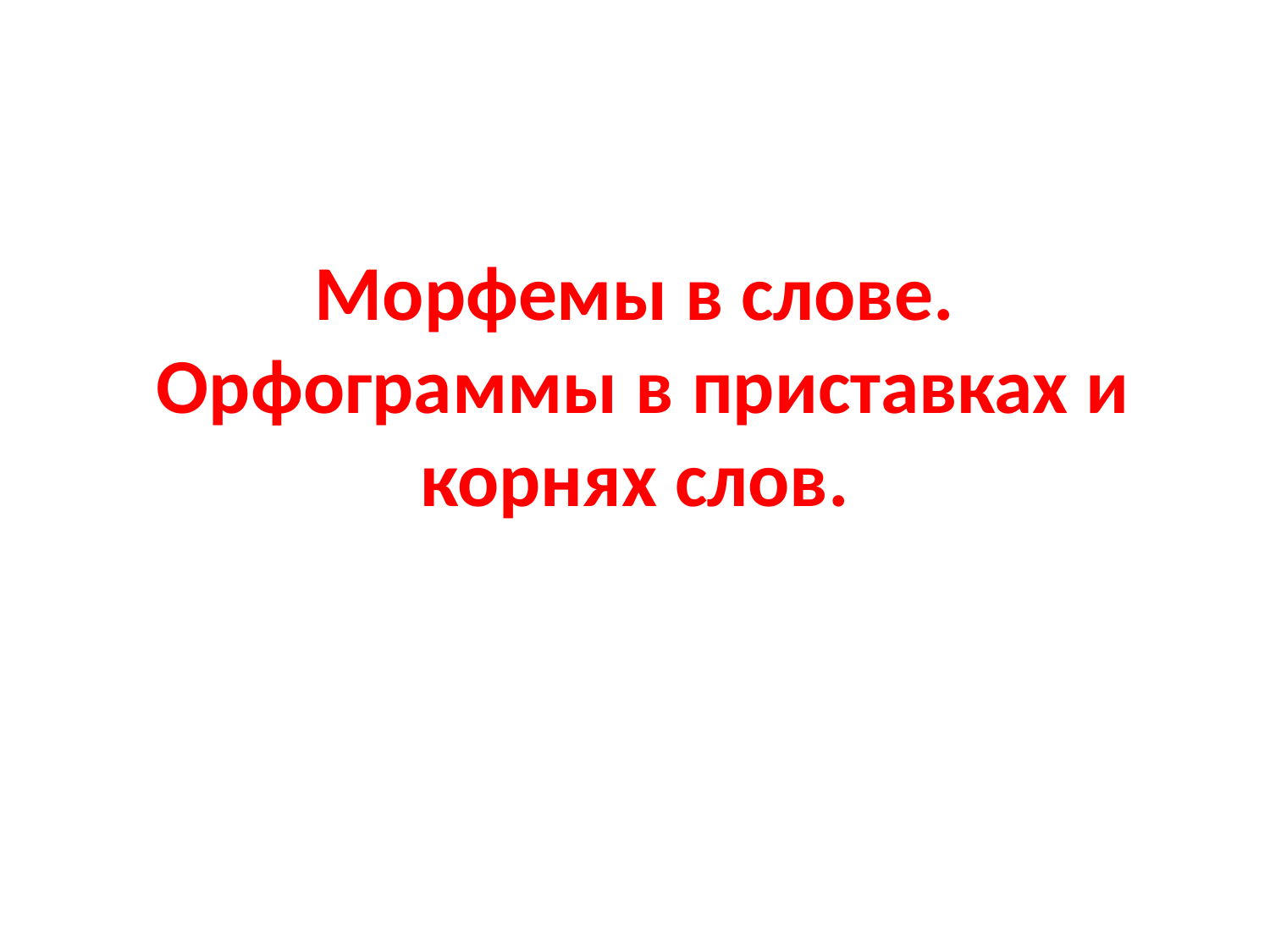

# Морфемы в слове. Орфограммы в приставках и корнях слов.